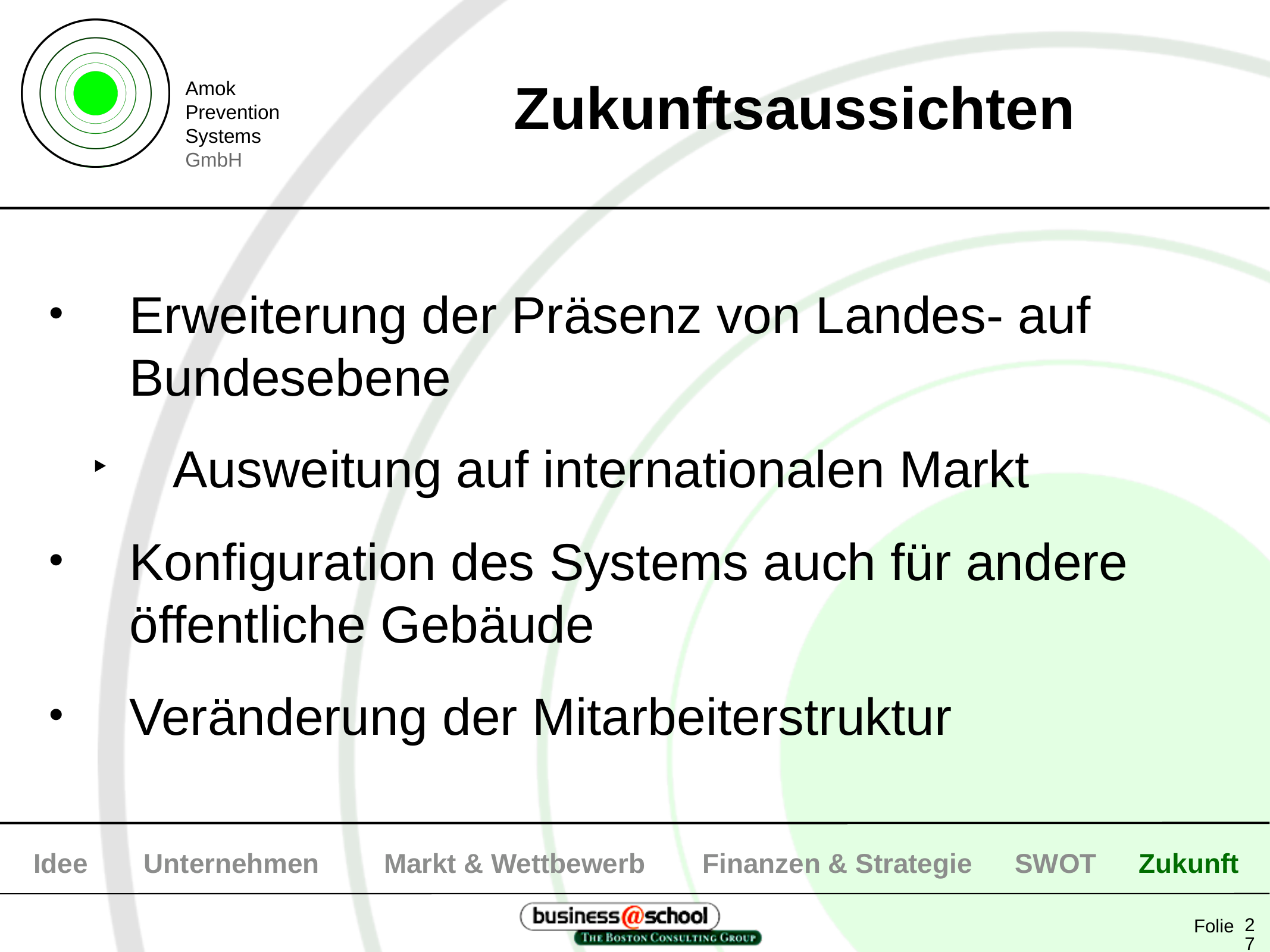

# Zukunftsaussichten
Erweiterung der Präsenz von Landes- auf Bundesebene
Ausweitung auf internationalen Markt
Konfiguration des Systems auch für andere öffentliche Gebäude
Veränderung der Mitarbeiterstruktur
Idee
Unternehmen
Markt & Wettbewerb
Finanzen & Strategie
SWOT
Zukunft
27